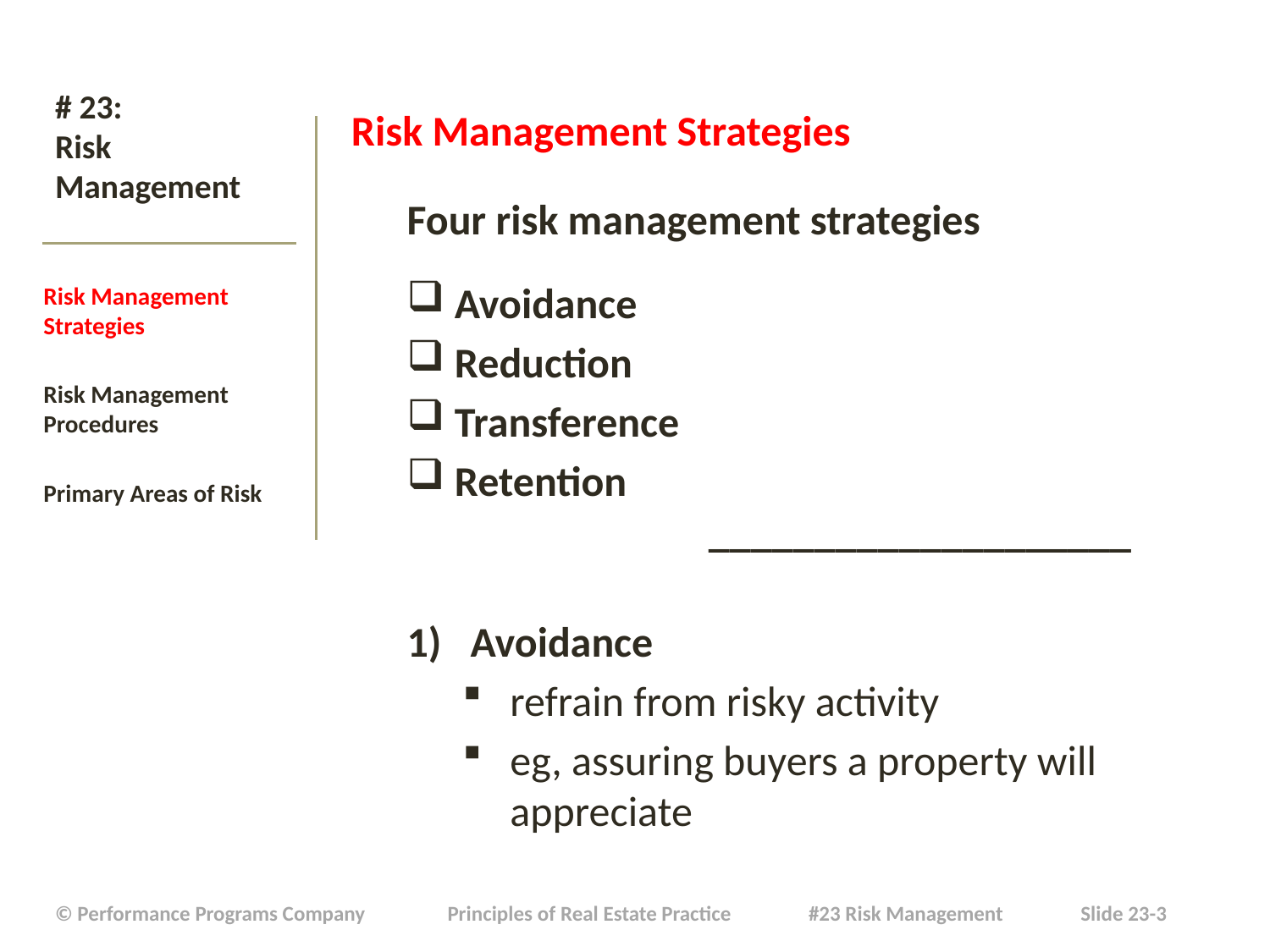

Risk Management Strategies

Four risk management strategies

Avoidance
Reduction
Transference
Retention
		____________________
Avoidance
refrain from risky activity
eg, assuring buyers a property will appreciate

# # 23: Risk Management

Risk Management Strategies

Risk Management Procedures

Primary Areas of Risk

| © Performance Programs Company Principles of Real Estate Practice #23 Risk Management Slide 23-3 |
| --- |